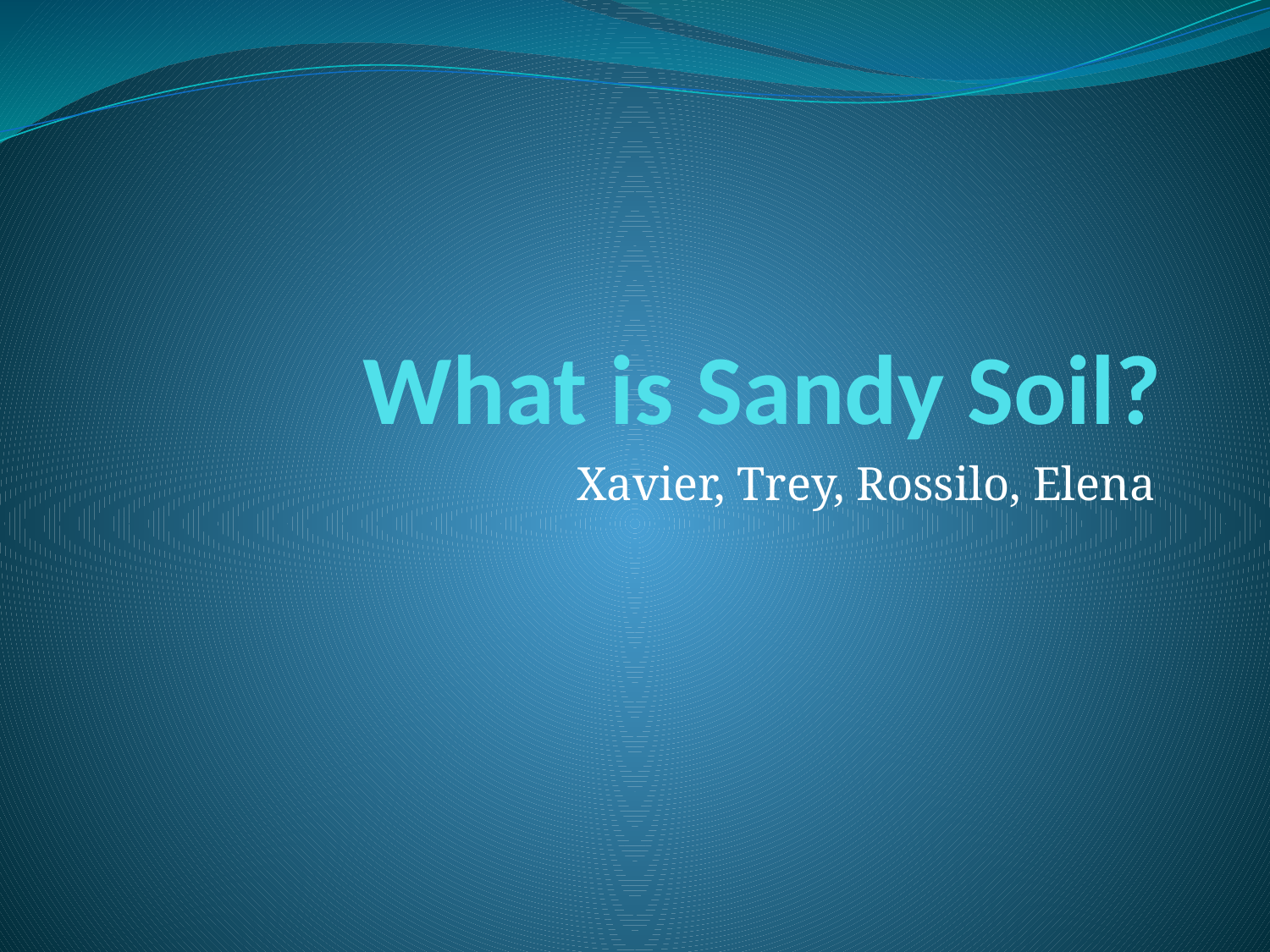

# What is Sandy Soil?
Xavier, Trey, Rossilo, Elena